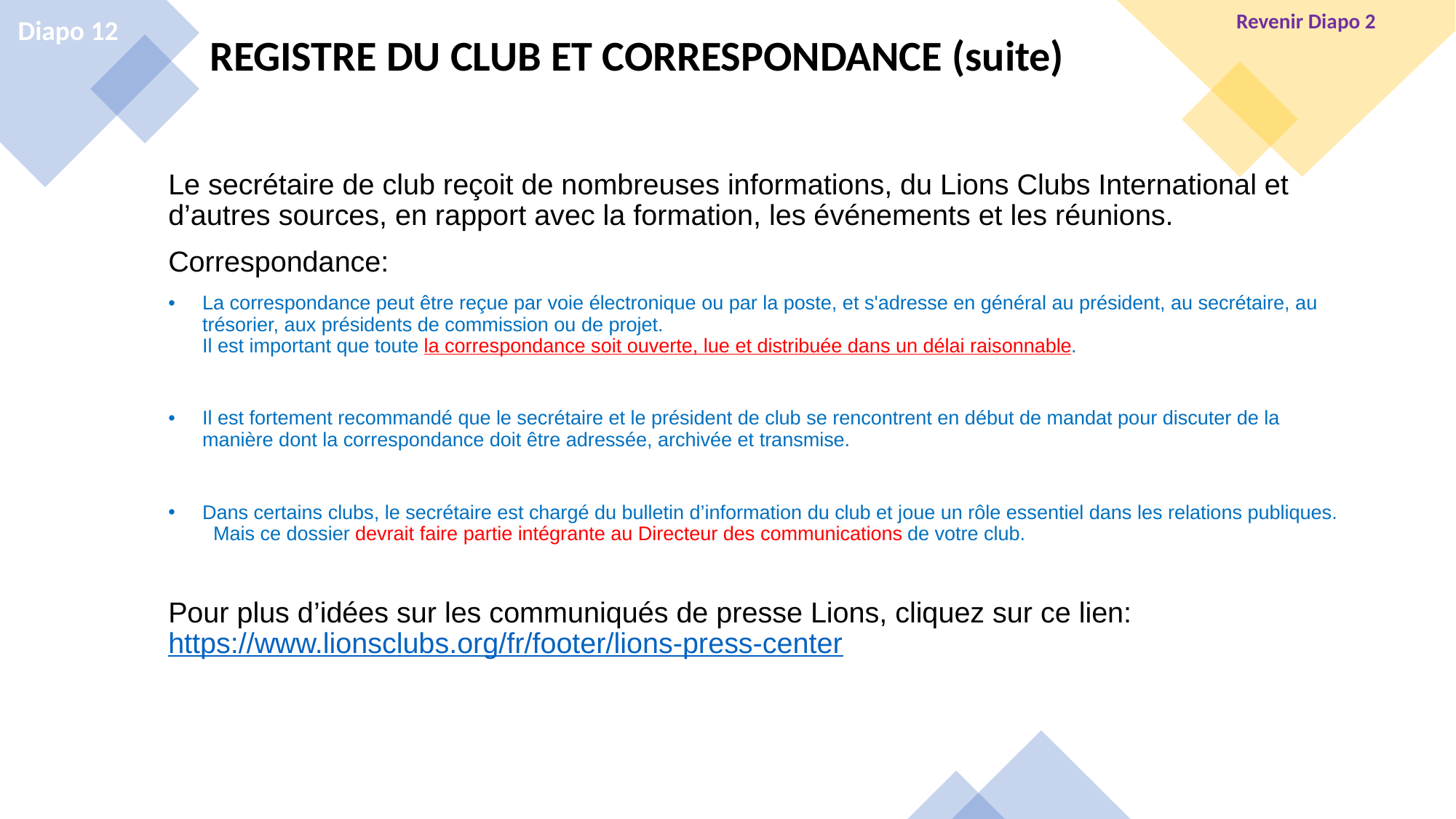

Revenir Diapo 2
Diapo 12
REGISTRE DU CLUB ET CORRESPONDANCE (suite)

Le secrétaire de club reçoit de nombreuses informations, du Lions Clubs International et d’autres sources, en rapport avec la formation, les événements et les réunions.
Correspondance:
La correspondance peut être reçue par voie électronique ou par la poste, et s'adresse en général au président, au secrétaire, au trésorier, aux présidents de commission ou de projet.
Il est important que toute la correspondance soit ouverte, lue et distribuée dans un délai raisonnable.

Il est fortement recommandé que le secrétaire et le président de club se rencontrent en début de mandat pour discuter de la manière dont la correspondance doit être adressée, archivée et transmise.

Dans certains clubs, le secrétaire est chargé du bulletin d’information du club et joue un rôle essentiel dans les relations publiques.    Mais ce dossier devrait faire partie intégrante au Directeur des communications de votre club.

Pour plus d’idées sur les communiqués de presse Lions, cliquez sur ce lien:
https://www.lionsclubs.org/fr/footer/lions-press-center